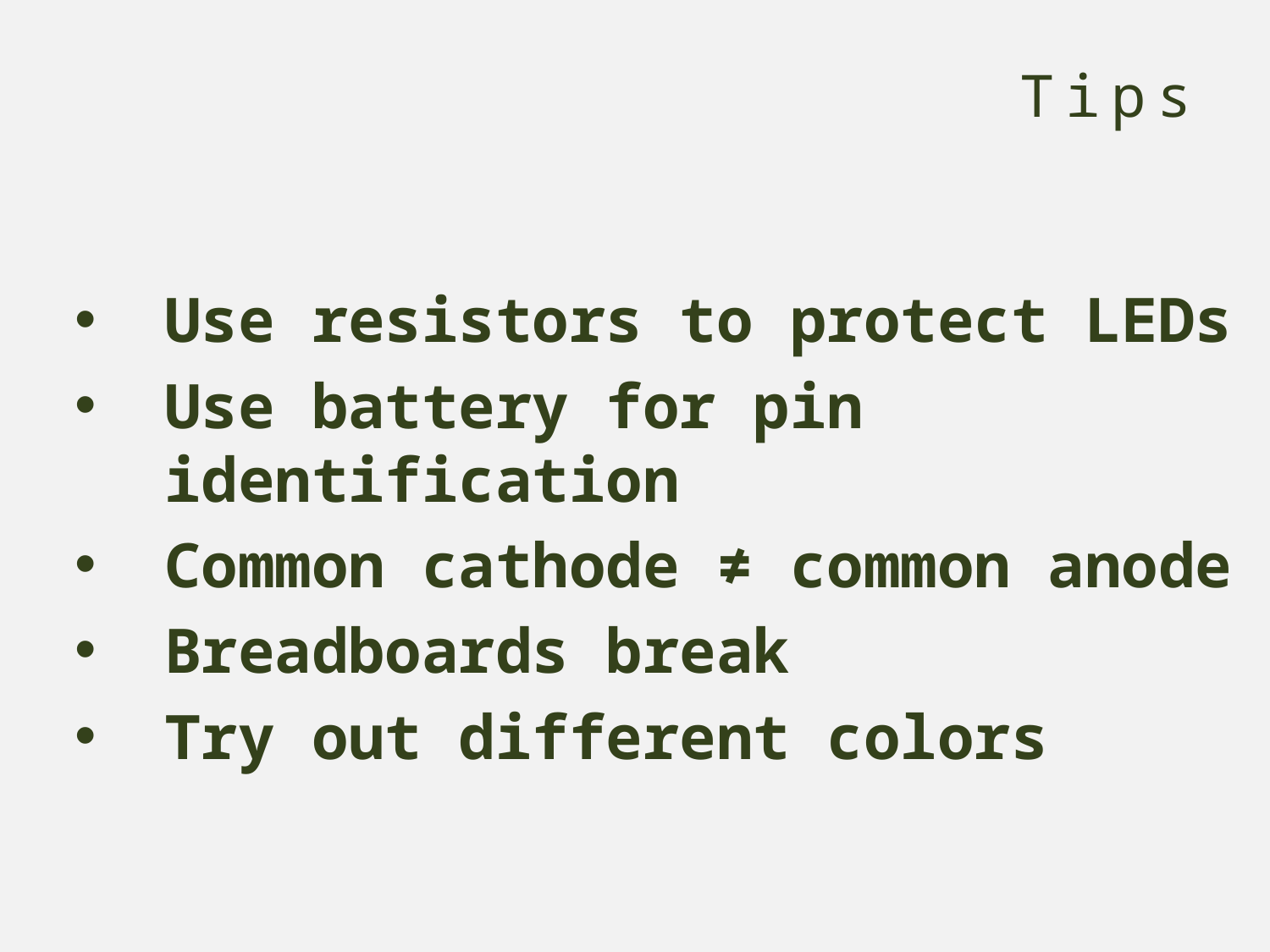

Tips
Use resistors to protect LEDs
Use battery for pin identification
Common cathode ≠ common anode
Breadboards break
Try out different colors